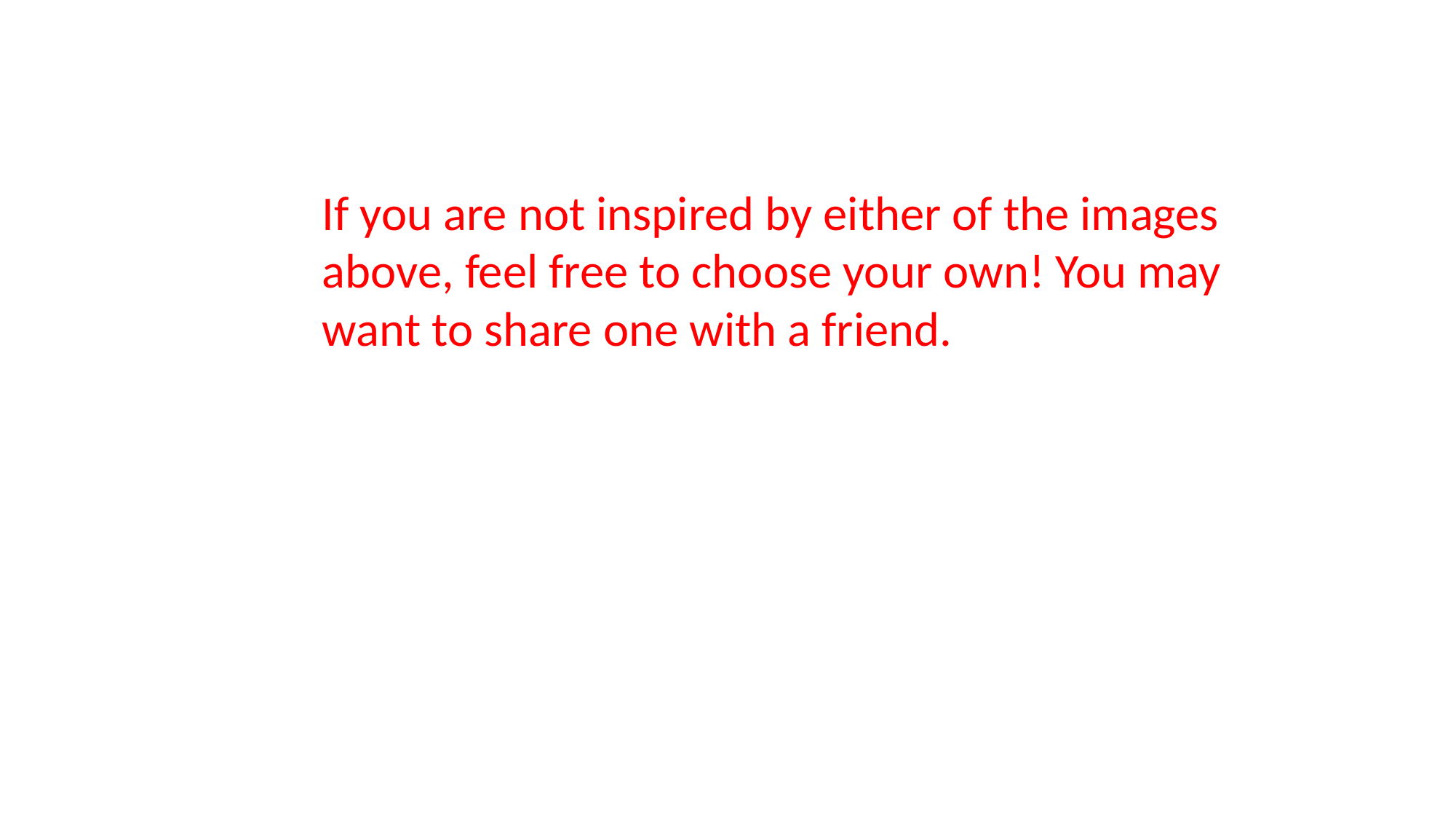

If you are not inspired by either of the images above, feel free to choose your own! You may want to share one with a friend.